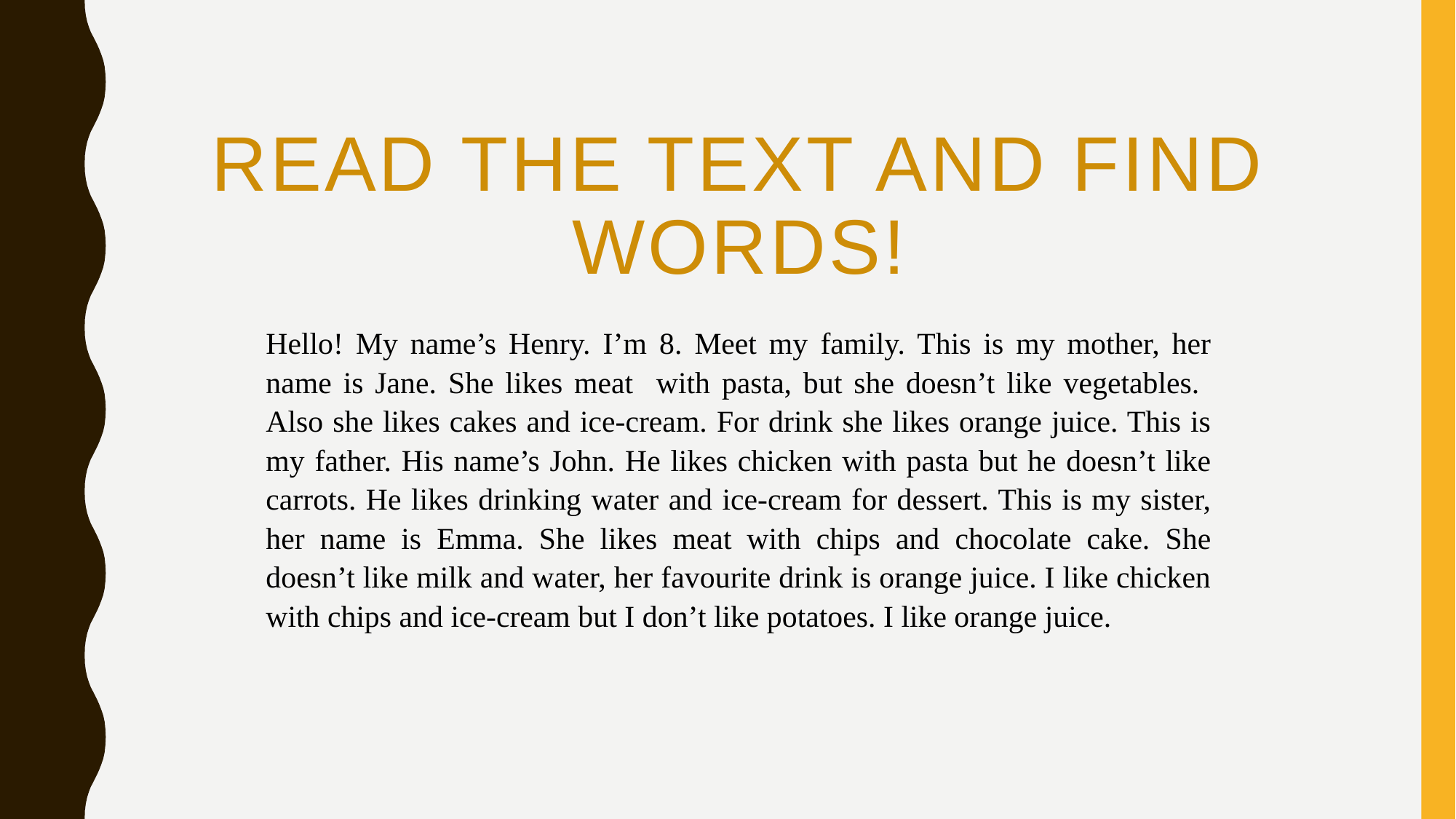

Read the text and find words!
Hello! My name’s Henry. I’m 8. Meet my family. This is my mother, her name is Jane. She likes meat  with pasta, but she doesn’t like vegetables.  Also she likes cakes and ice-cream. For drink she likes orange juice. This is my father. His name’s John. He likes chicken with pasta but he doesn’t like carrots. He likes drinking water and ice-cream for dessert. This is my sister, her name is Emma. She likes meat with chips and chocolate cake. She doesn’t like milk and water, her favourite drink is orange juice. I like chicken with chips and ice-cream but I don’t like potatoes. I like orange juice.